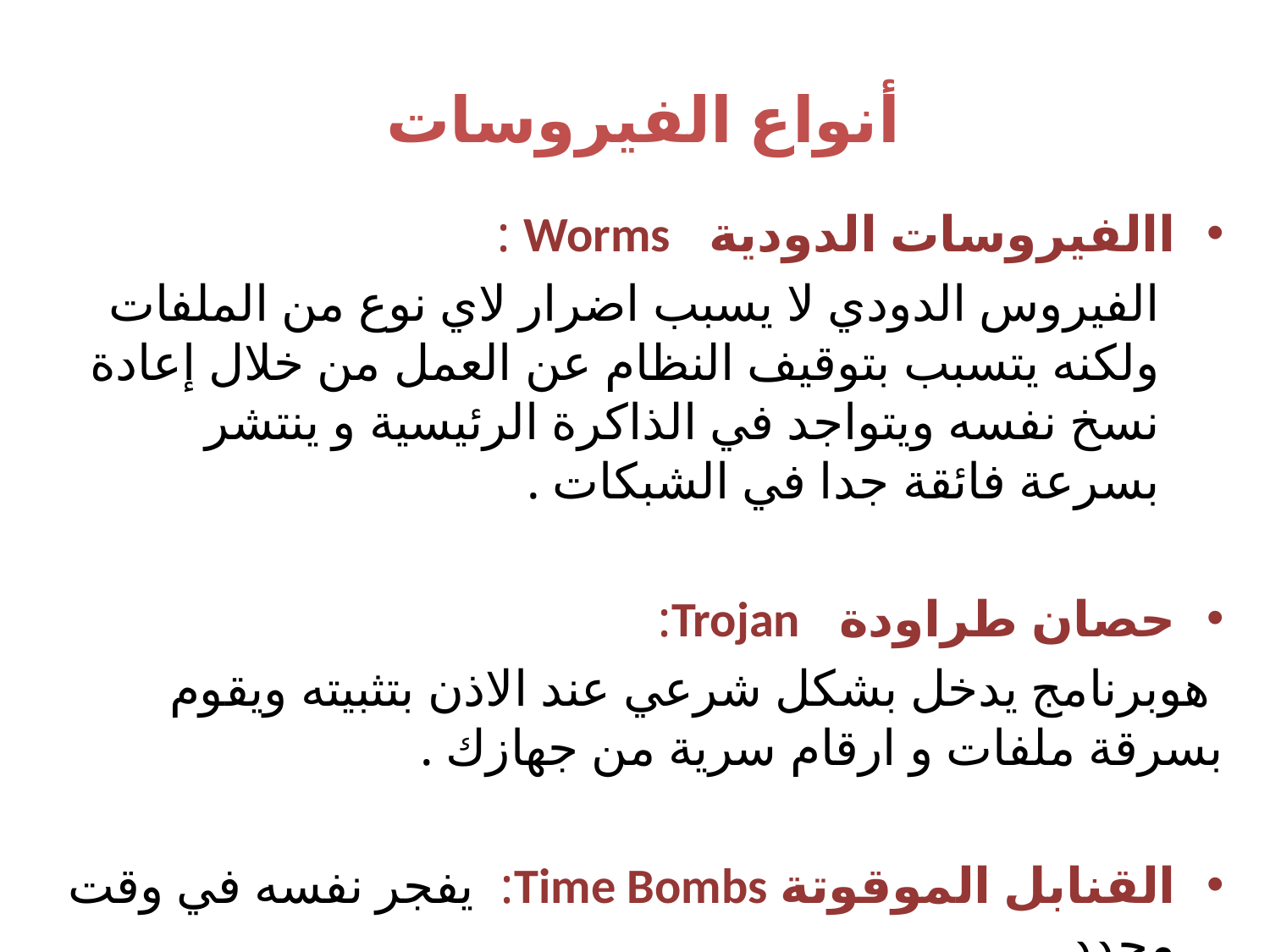

# أنواع الفيروسات
االفيروسات الدودية   Worms :
	الفيروس الدودي لا يسبب اضرار لاي نوع من الملفات ولكنه يتسبب بتوقيف النظام عن العمل من خلال إعادة نسخ نفسه ويتواجد في الذاكرة الرئيسية و ينتشر بسرعة فائقة جدا في الشبكات .

حصان طراودة   Trojan:
	 هوبرنامج يدخل بشكل شرعي عند الاذن بتثبيته ويقوم بسرقة ملفات و ارقام سرية من جهازك .

القنابل الموقوتة Time Bombs:  يفجر نفسه في وقت محدد .